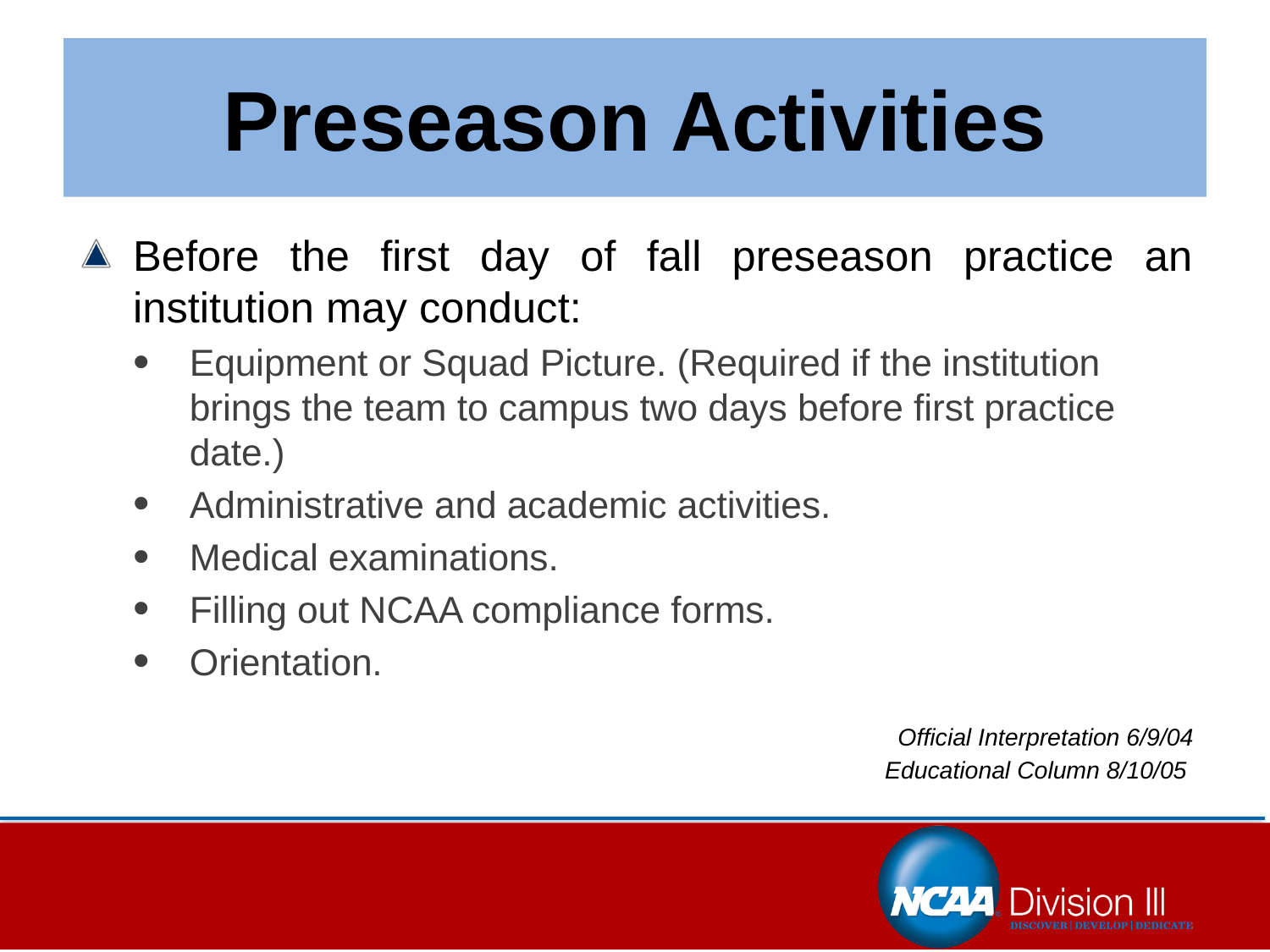

# Preseason Activities
Before the first day of fall preseason practice an institution may conduct:
Equipment or Squad Picture. (Required if the institution brings the team to campus two days before first practice date.)
Administrative and academic activities.
Medical examinations.
Filling out NCAA compliance forms.
Orientation.

Official Interpretation 6/9/04
Educational Column 8/10/05